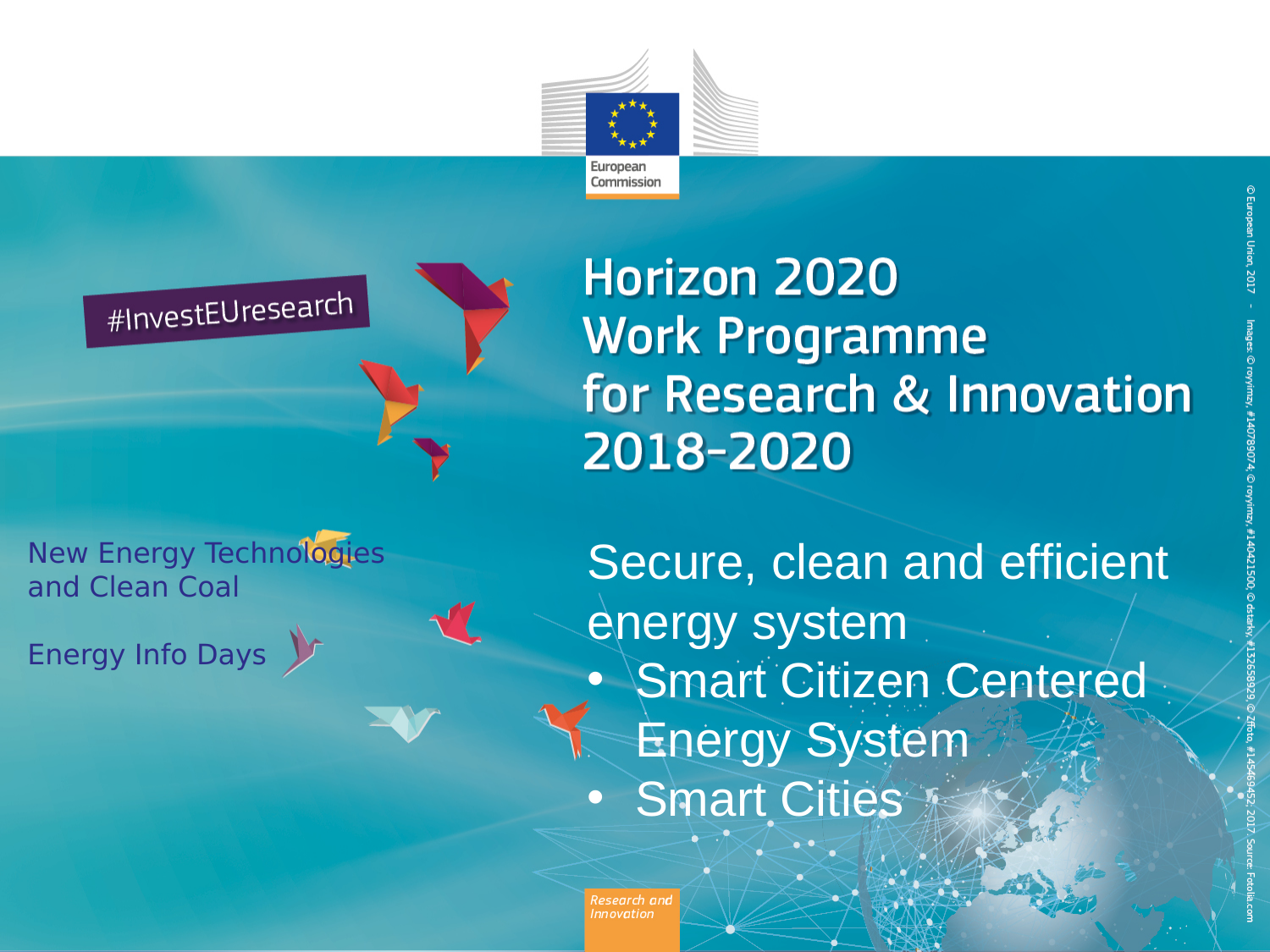

Secure, clean and efficient energy system
Smart Citizen Centered Energy System
Smart Cities
New Energy Technologies
and Clean Coal

Energy Info Days